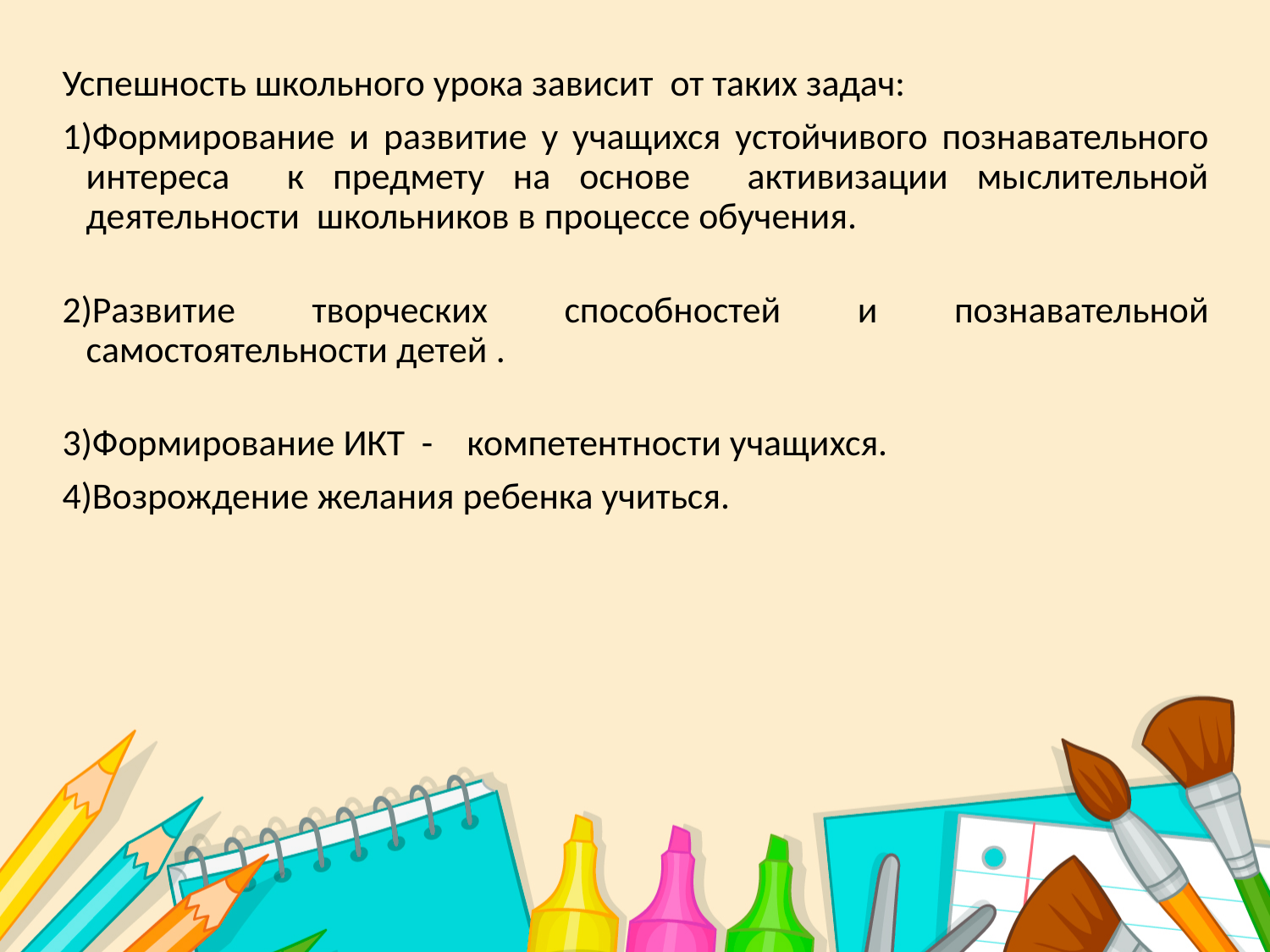

Успешность школьного урока зависит  от таких задач:
1)Формирование и развитие у учащихся устойчивого познавательного интереса  к предмету на основе  активизации мыслительной деятельности  школьников в процессе обучения.
2)Развитие творческих способностей и познавательной самостоятельности детей .
3)Формирование ИКТ  -    компетентности учащихся.
4)Возрождение желания ребенка учиться.